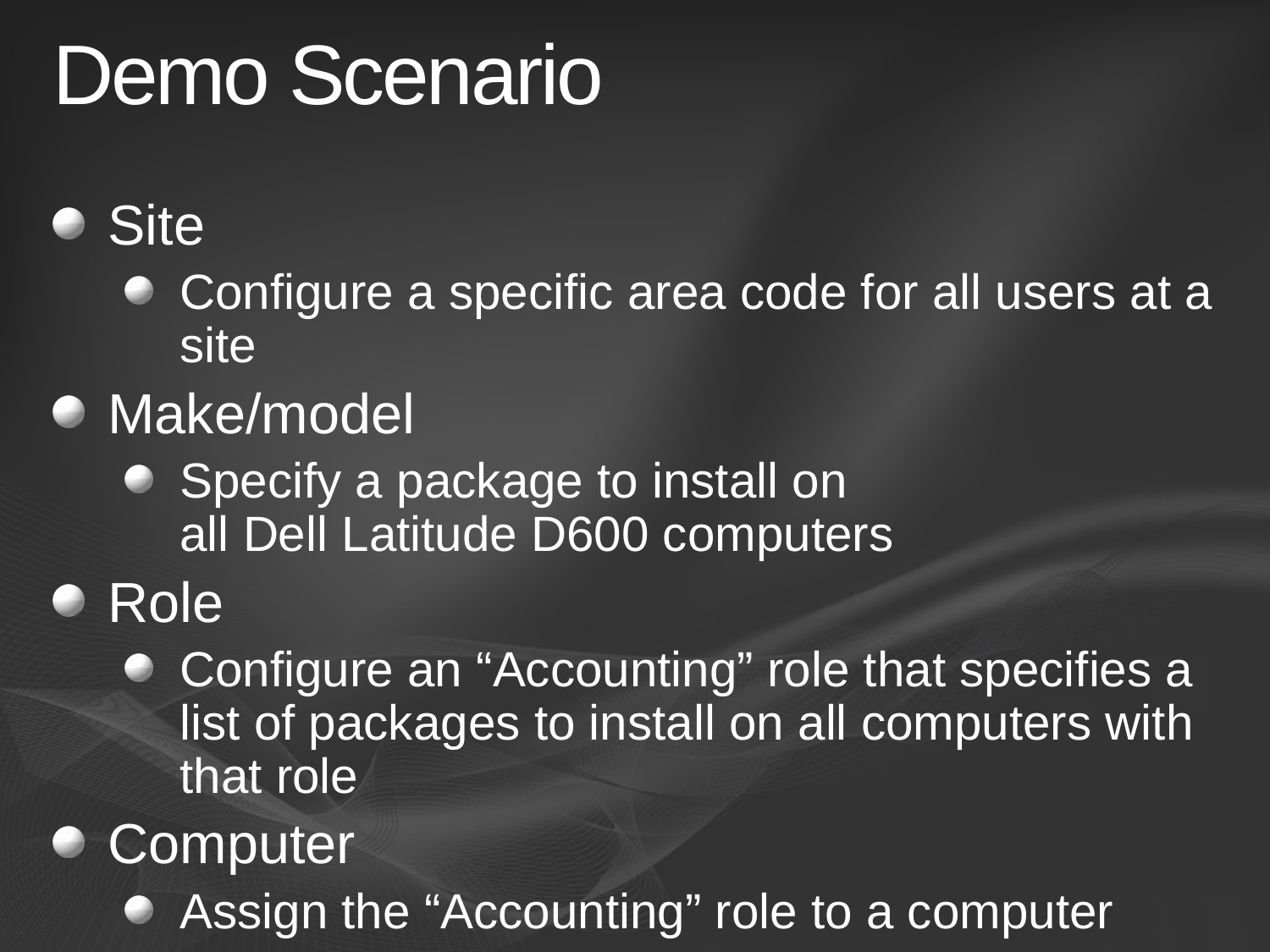

# Demo Scenario
Site
Configure a specific area code for all users at a site
Make/model
Specify a package to install on
all Dell Latitude D600 computers
Role
Configure an “Accounting” role that specifies a list of packages to install on all computers with that role
Computer
Assign the “Accounting” role to a computer